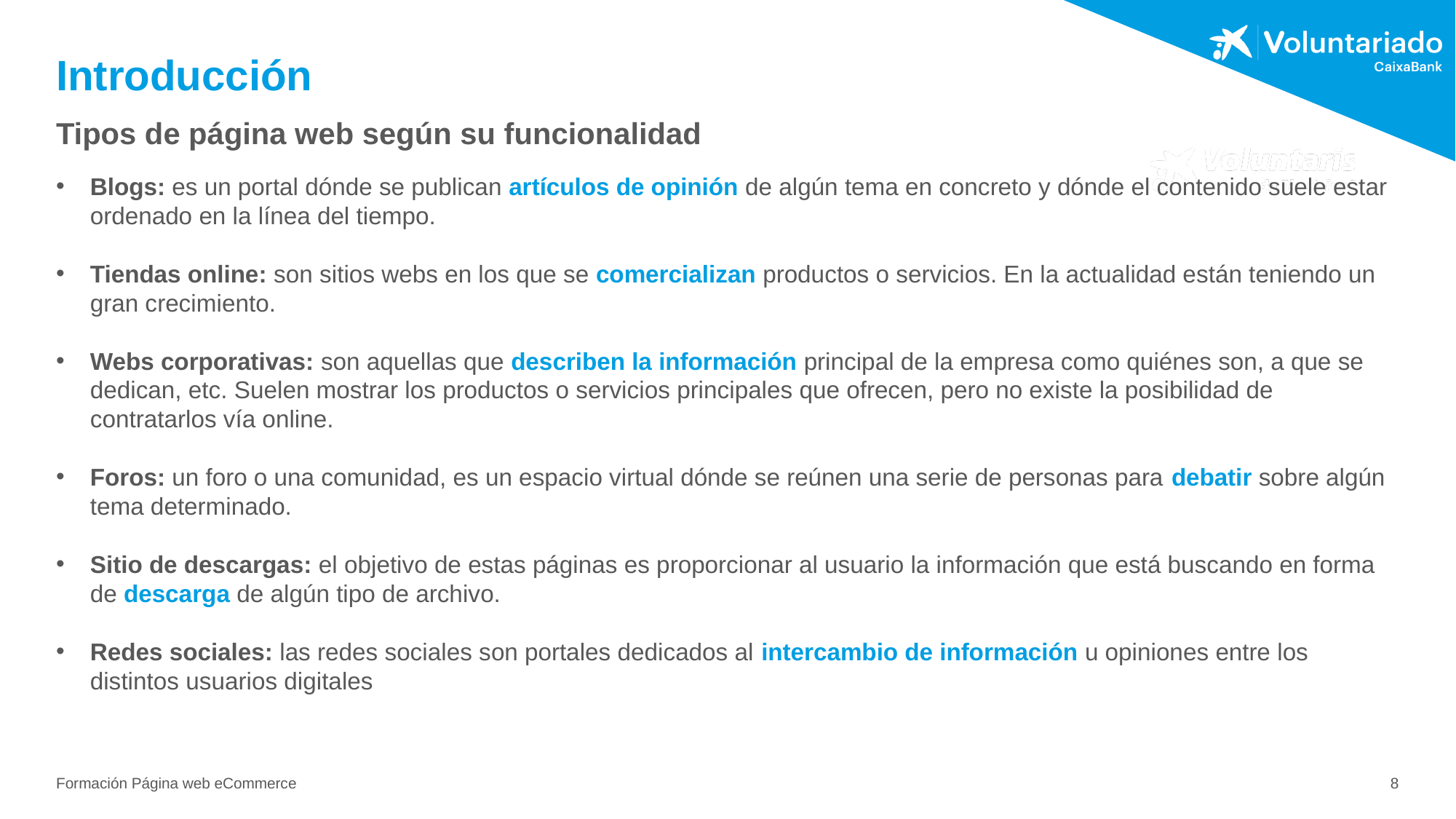

# Introducción
Tipos de página web según su funcionalidad
Blogs: es un portal dónde se publican artículos de opinión de algún tema en concreto y dónde el contenido suele estar ordenado en la línea del tiempo.

Tiendas online: son sitios webs en los que se comercializan productos o servicios. En la actualidad están teniendo un gran crecimiento.

Webs corporativas: son aquellas que describen la información principal de la empresa como quiénes son, a que se dedican, etc. Suelen mostrar los productos o servicios principales que ofrecen, pero no existe la posibilidad de contratarlos vía online.

Foros: un foro o una comunidad, es un espacio virtual dónde se reúnen una serie de personas para debatir sobre algún tema determinado.

Sitio de descargas: el objetivo de estas páginas es proporcionar al usuario la información que está buscando en forma de descarga de algún tipo de archivo.

Redes sociales: las redes sociales son portales dedicados al intercambio de información u opiniones entre los distintos usuarios digitales